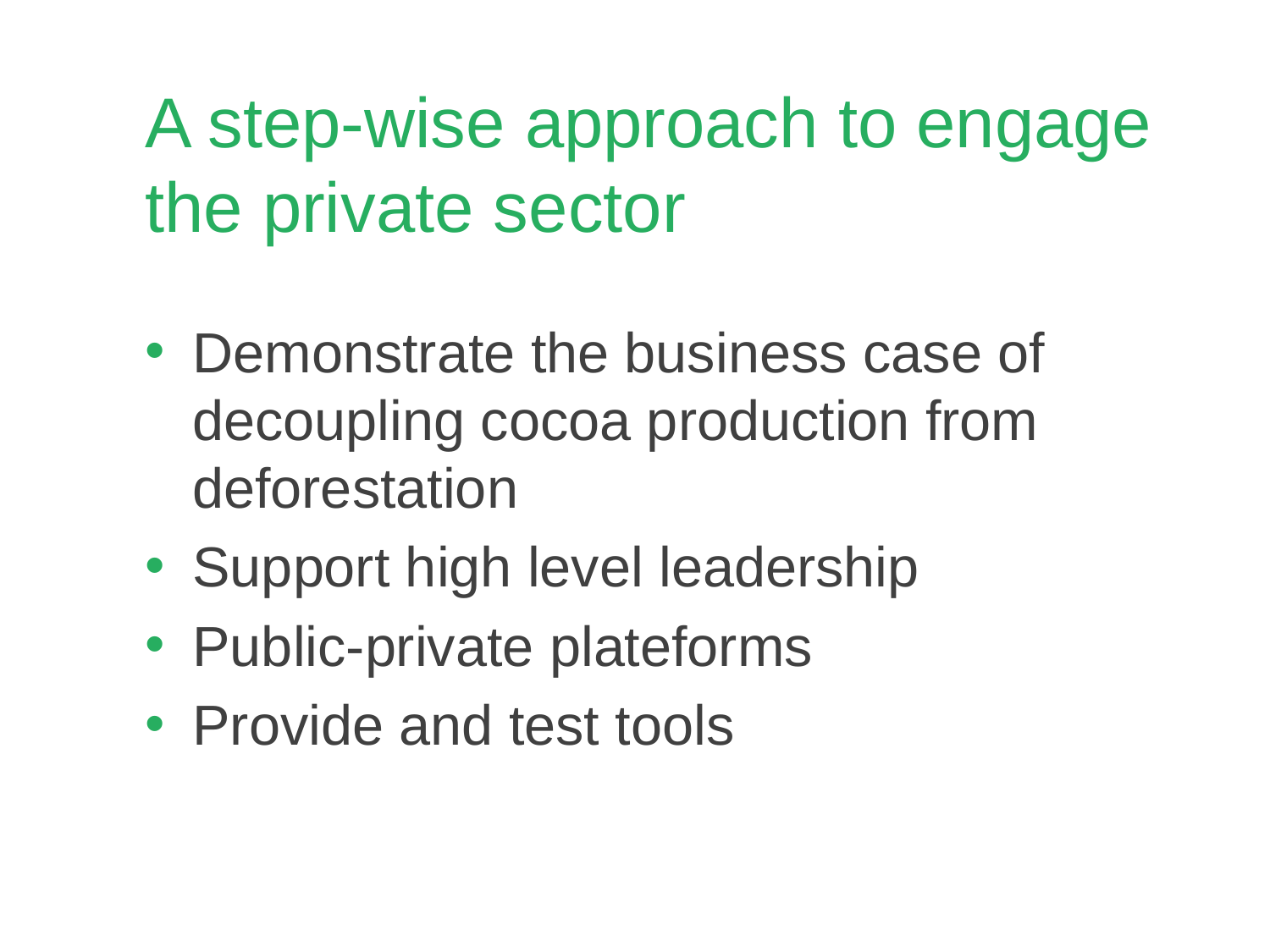

# A step-wise approach to engage the private sector
Demonstrate the business case of decoupling cocoa production from deforestation
Support high level leadership
Public-private plateforms
Provide and test tools